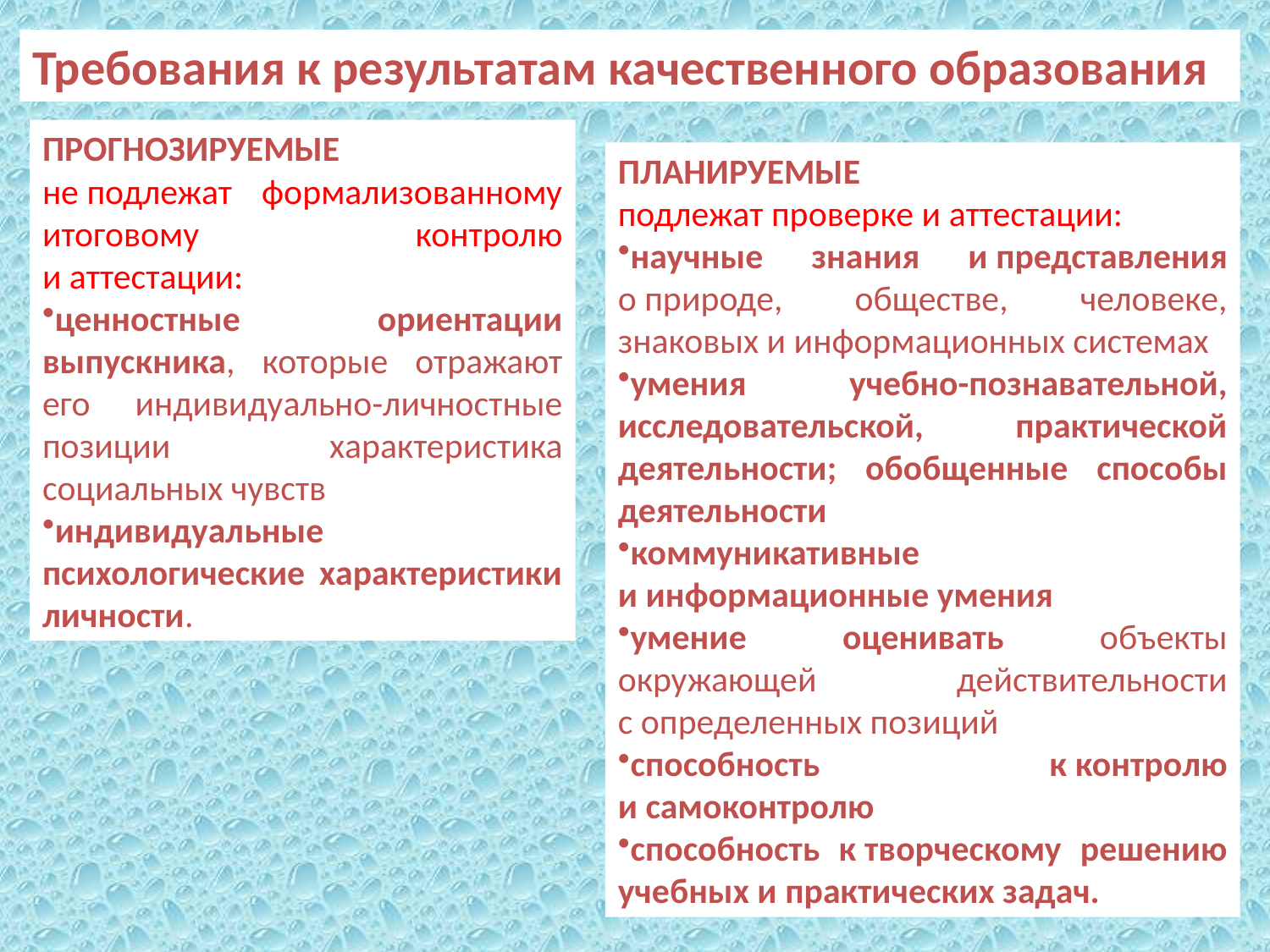

Требования к результатам качественного образования
ПРОГНОЗИРУЕМЫЕ
не подлежат формализованному итоговому контролю и аттестации:
ценностные ориентации выпускника, которые отражают его индивидуально-личностные позиции характеристика социальных чувств
индивидуальные психологические характеристики личности.
ПЛАНИРУЕМЫЕ
подлежат проверке и аттестации:
научные знания и представления о природе, обществе, человеке, знаковых и информационных системах
умения учебно-познавательной, исследовательской, практической деятельности; обобщенные способы деятельности
коммуникативные и информационные умения
умение оценивать объекты окружающей действительности с определенных позиций
способность к контролю и самоконтролю
способность к творческому решению учебных и практических задач.